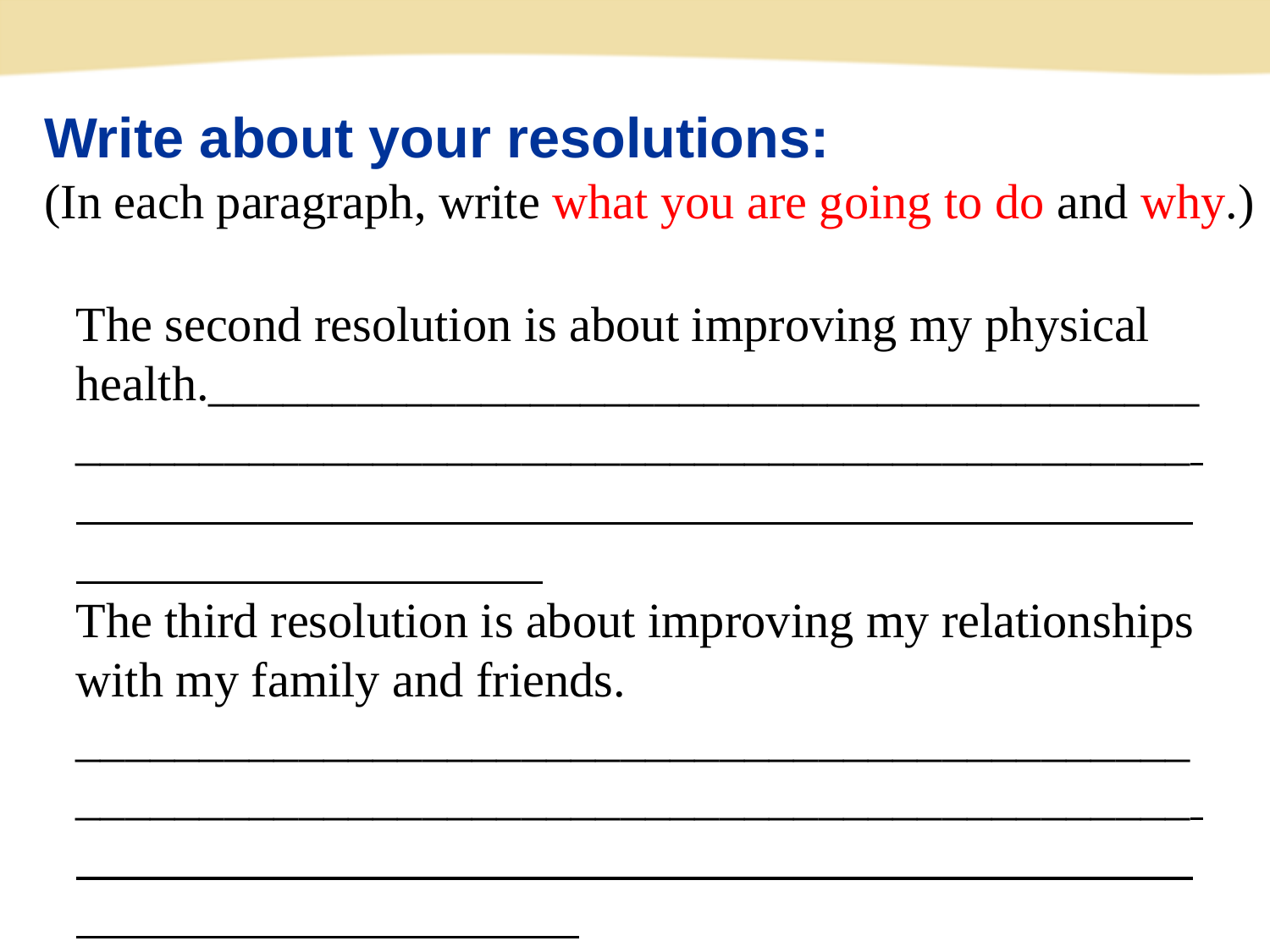

Write about your resolutions:
(In each paragraph, write what you are going to do and why.)

The second resolution is about improving my physical health._____________________________________________________________________________________
The third resolution is about improving my relationships with my family and friends. __________________________________________________________________________________________
The last resolution is about how to do better at school.
_____________________________________________
_____________________________________________